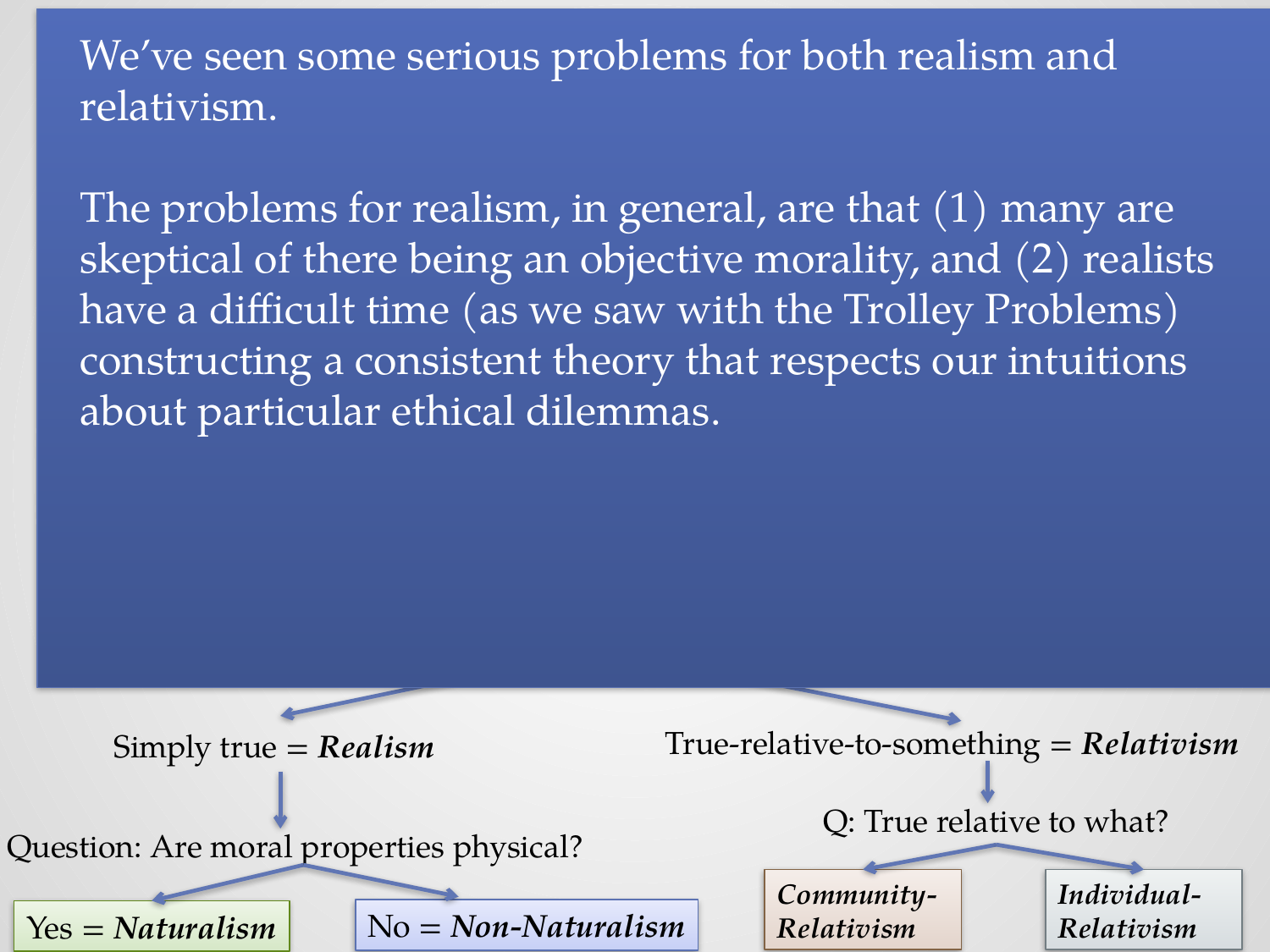

The Tree of Meta-ethics
We’ve seen some serious problems for both realism and relativism.

The problems for realism, in general, are that (1) many are skeptical of there being an objective morality, and (2) realists have a difficult time (as we saw with the Trolley Problems) constructing a consistent theory that respects our intuitions about particular ethical dilemmas.
Question: Are moral claims (e.g. “Murder is wrong.”) the kinds of things that can be true or false in the first place?
No = Non-Cognitivism
Yes = Cognitivism
Question: Are moral claims ever true?
Yes
No = Error Theory
Question: Are true moral claims simply true or true-relative-to-something?
True-relative-to-something = Relativism
Simply true = Realism
Q: True relative to what?
Question: Are moral properties physical?
Community-Relativism
Individual-Relativism
No = Non-Naturalism
Yes = Naturalism